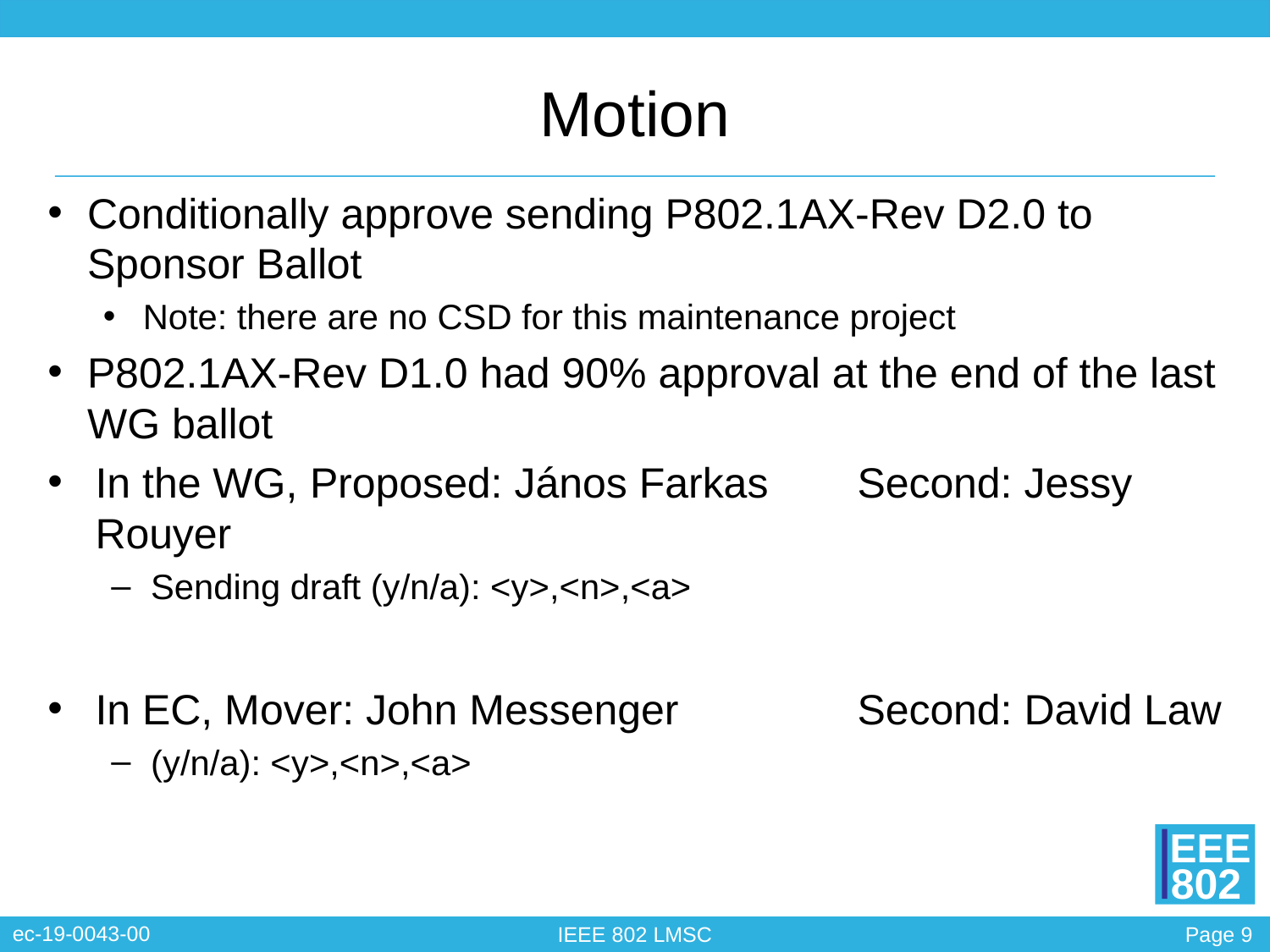

# Motion
Conditionally approve sending P802.1AX-Rev D2.0 to Sponsor Ballot
Note: there are no CSD for this maintenance project
P802.1AX-Rev D1.0 had 90% approval at the end of the last WG ballot
In the WG, Proposed: János Farkas 	Second: Jessy Rouyer
Sending draft (y/n/a): <y>,<n>,<a>

In EC, Mover: John Messenger		Second: David Law
(y/n/a): <y>,<n>,<a>